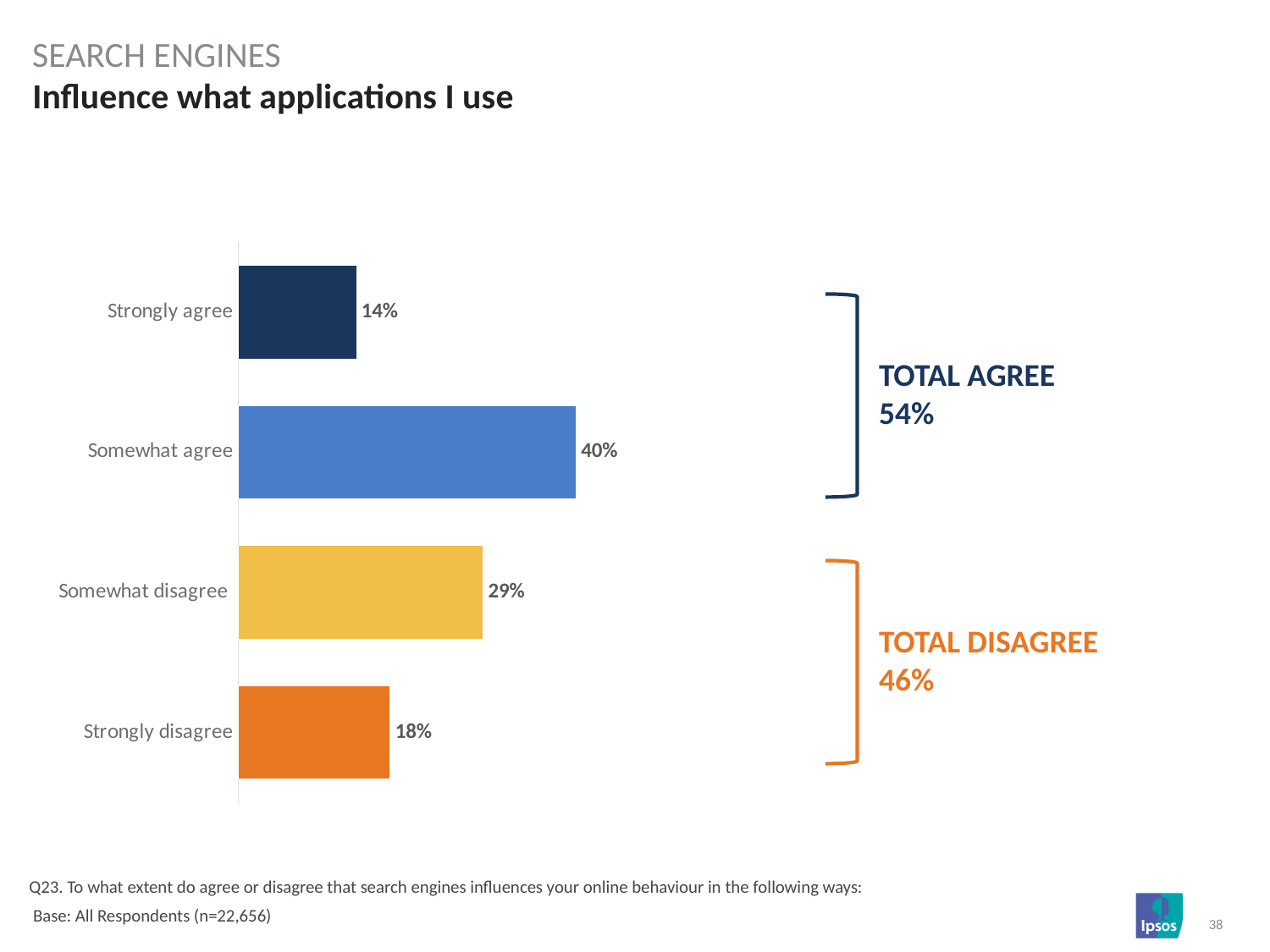

SEARCH ENGINES
# Influence what applications I use

### Chart

| Category | Column1 |
|---|---|
| Strongly agree | 0.14 |
| Somewhat agree | 0.4 |
| Somewhat disagree  | 0.29 |
| Strongly disagree | 0.18 |
TOTAL AGREE
54%

TOTAL DISAGREE
46%
Q23. To what extent do agree or disagree that search engines influences your online behaviour in the following ways:
 Base: All Respondents (n=22,656)